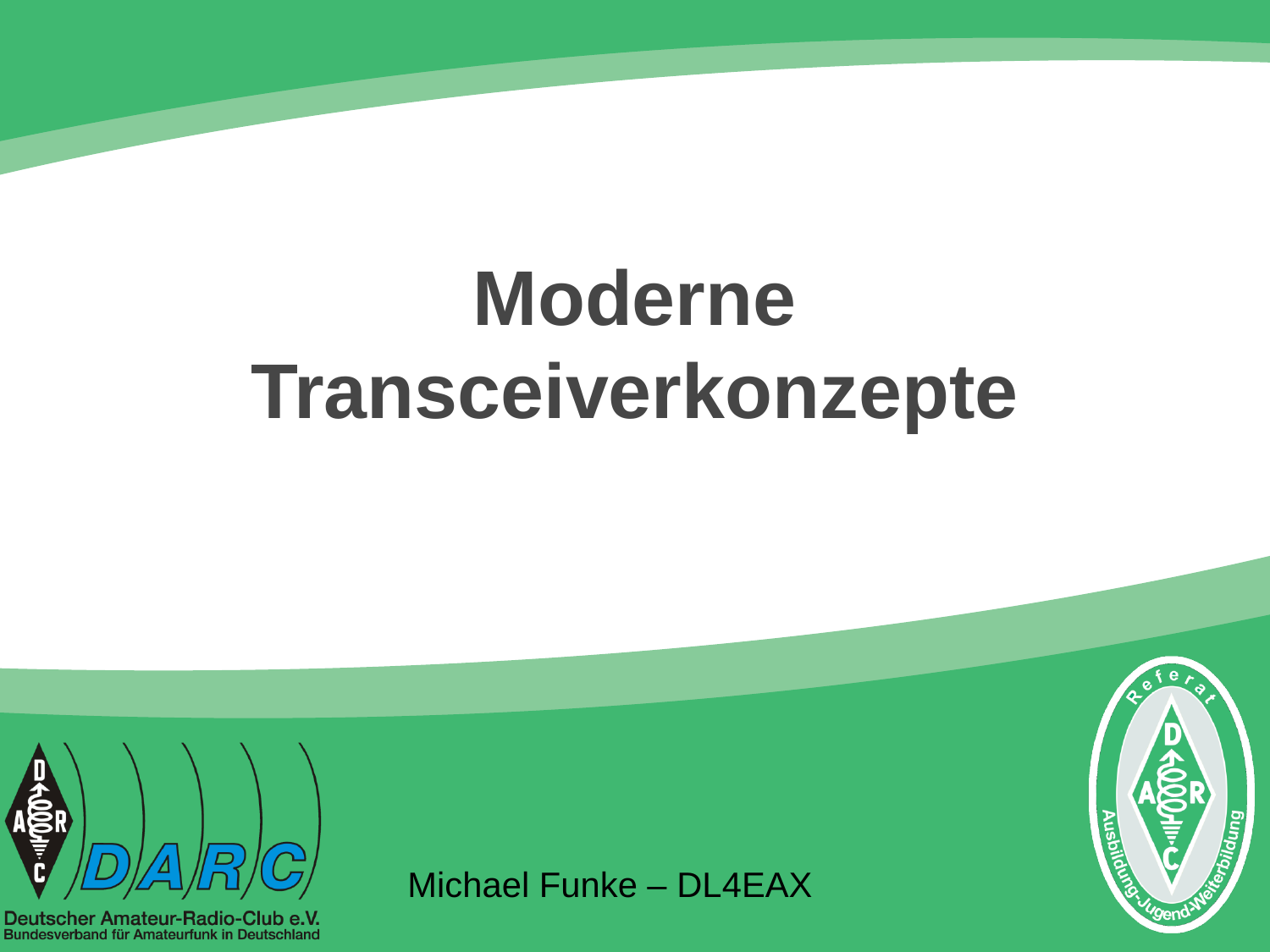

# Moderne Transceiverkonzepte
Michael Funke – DL4EAX